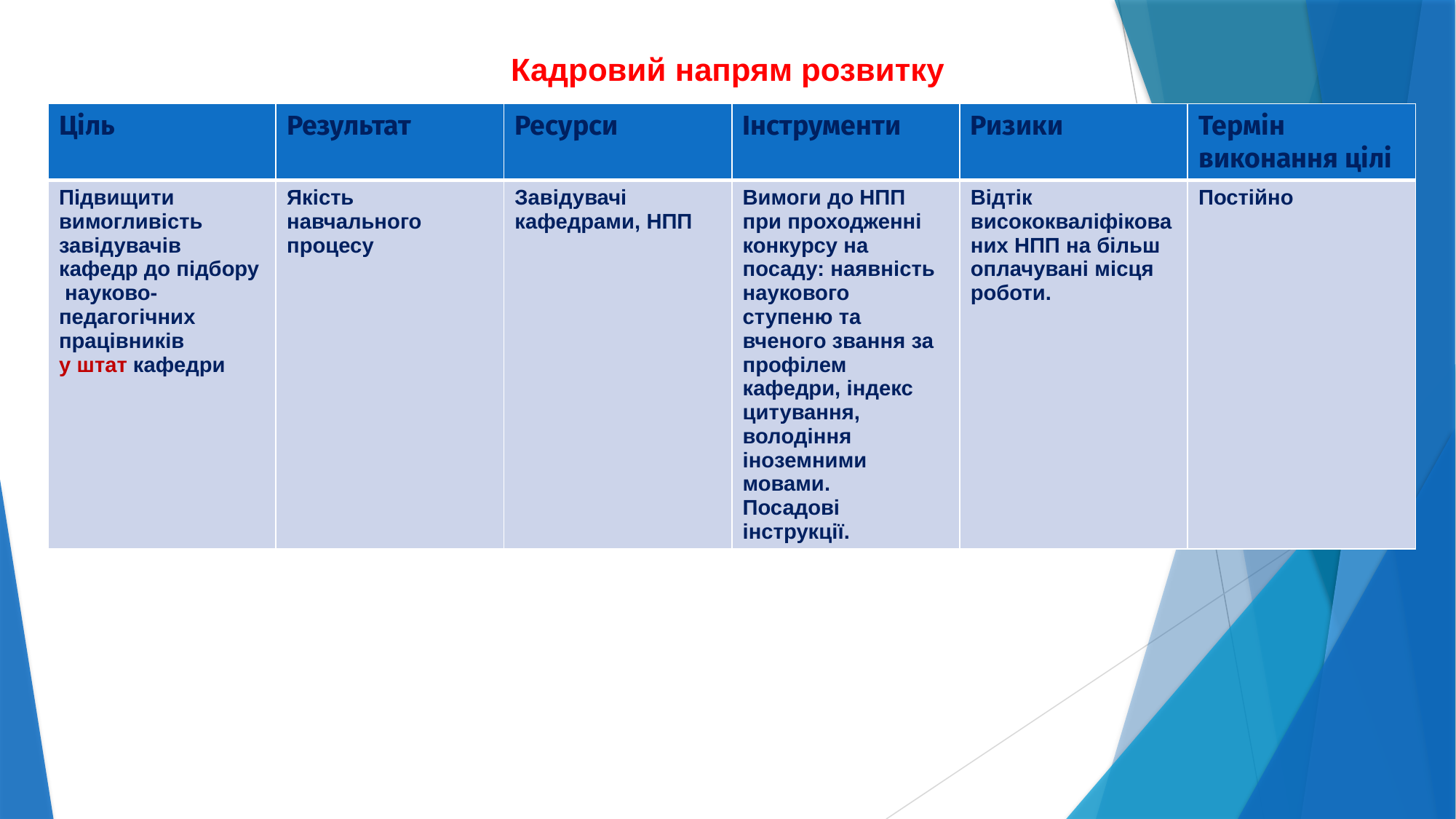

# Кадровий напрям розвитку
| Ціль | Результат | Ресурси | Інструменти | Ризики | Термін виконання цілі |
| --- | --- | --- | --- | --- | --- |
| Підвищити вимогливість завідувачів кафедр до підбору науково-педагогічних працівників у штат кафедри | Якість навчального процесу | Завідувачі кафедрами, НПП | Вимоги до НПП при проходженні конкурсу на посаду: наявність наукового ступеню та вченого звання за профілем кафедри, індекс цитування, володіння іноземними мовами. Посадові інструкції. | Відтік висококваліфікованих НПП на більш оплачувані місця роботи. | Постійно |